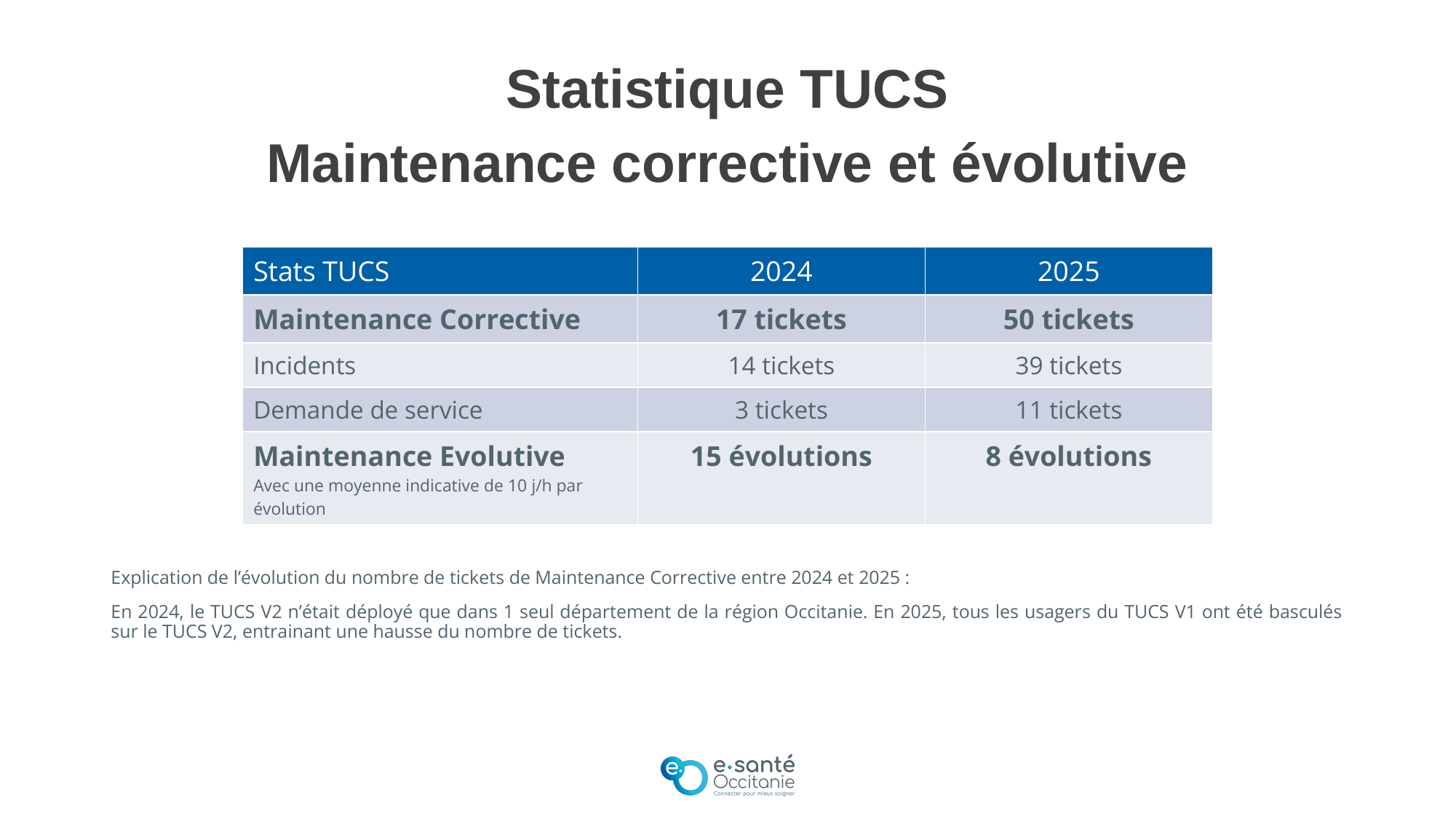

Statistique TUCS
Maintenance corrective et évolutive
| Stats TUCS | 2024 | 2025 |
| --- | --- | --- |
| Maintenance Corrective | 17 tickets | 50 tickets |
| Incidents | 14 tickets | 39 tickets |
| Demande de service | 3 tickets | 11 tickets |
| Maintenance Evolutive Avec une moyenne indicative de 10 j/h par évolution | 15 évolutions | 8 évolutions |
Explication de l’évolution du nombre de tickets de Maintenance Corrective entre 2024 et 2025 :
En 2024, le TUCS V2 n’était déployé que dans 1 seul département de la région Occitanie. En 2025, tous les usagers du TUCS V1 ont été basculés sur le TUCS V2, entrainant une hausse du nombre de tickets.